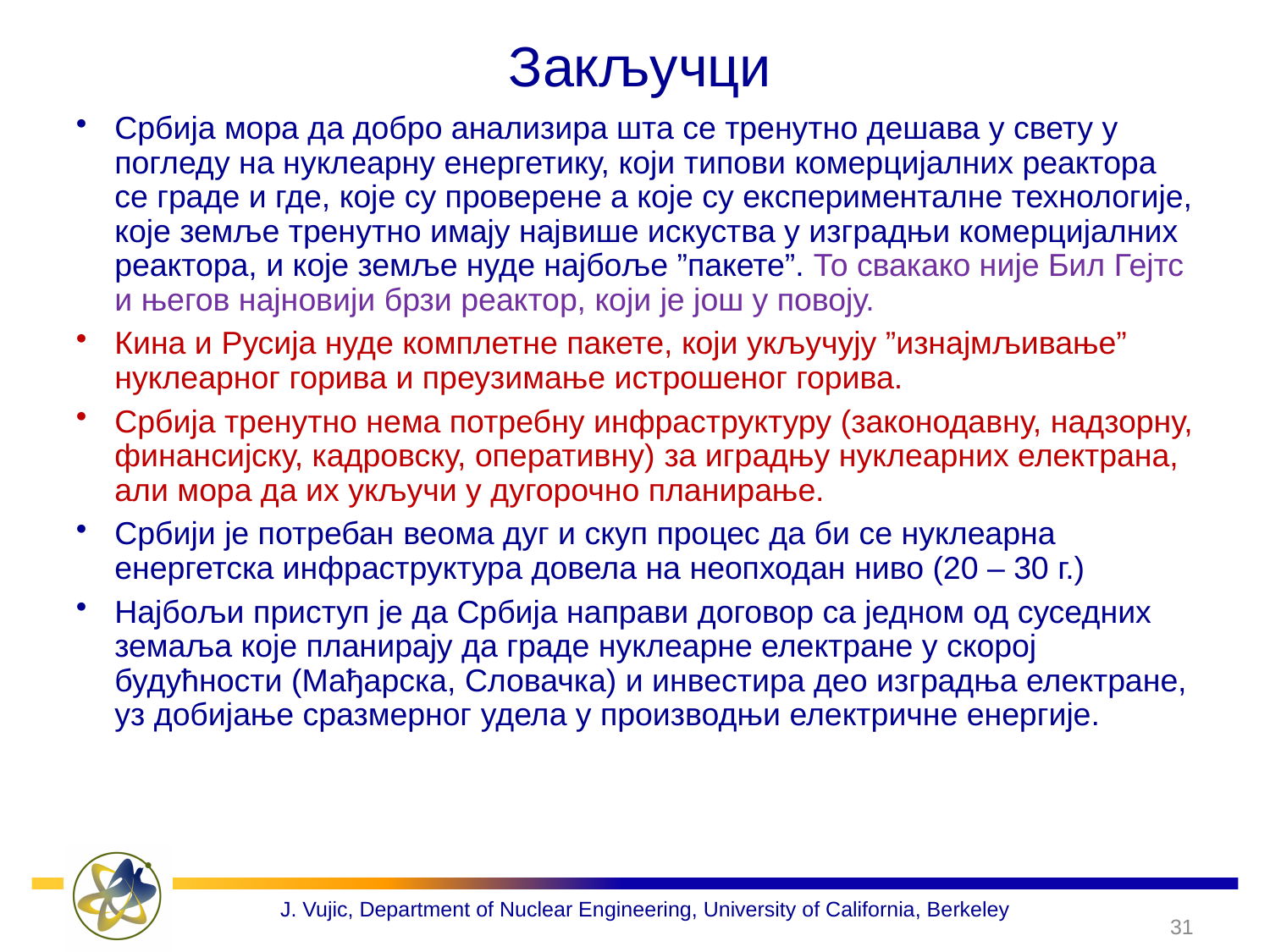

# Закључци
Србија мора да добро анализира шта се тренутно дешава у свету у погледу на нуклеарну енергетику, који типови комерцијалних реактора се граде и где, које су проверене а које су експерименталне технологије, које земље тренутно имају највише искуства у изградњи комерцијалних реактора, и које земље нуде најбоље ”пакете”. То свакако није Бил Гејтс и његов најновији брзи реактор, који је још у повоју.
Кина и Русија нуде комплетне пакете, који укључују ”изнајмљивање” нуклеарног горива и преузимање истрошеног горива.
Србија тренутно нема потребну инфраструктуру (законодавну, надзорну, финансијску, кадровску, оперативну) за иградњу нуклеарних електрана, али мора да их укључи у дугорочно планирање.
Србији је потребан веома дуг и скуп процес да би се нуклеарна енергетска инфраструктура довела на неопходан ниво (20 – 30 г.)
Најбољи приступ је да Србија направи договор са једном од суседних земаља које планирају да граде нуклеарне електране у скорој будућности (Мађарска, Словачка) и инвестира део изградња електране, уз добијање сразмерног удела у производњи електричне енергије.

31